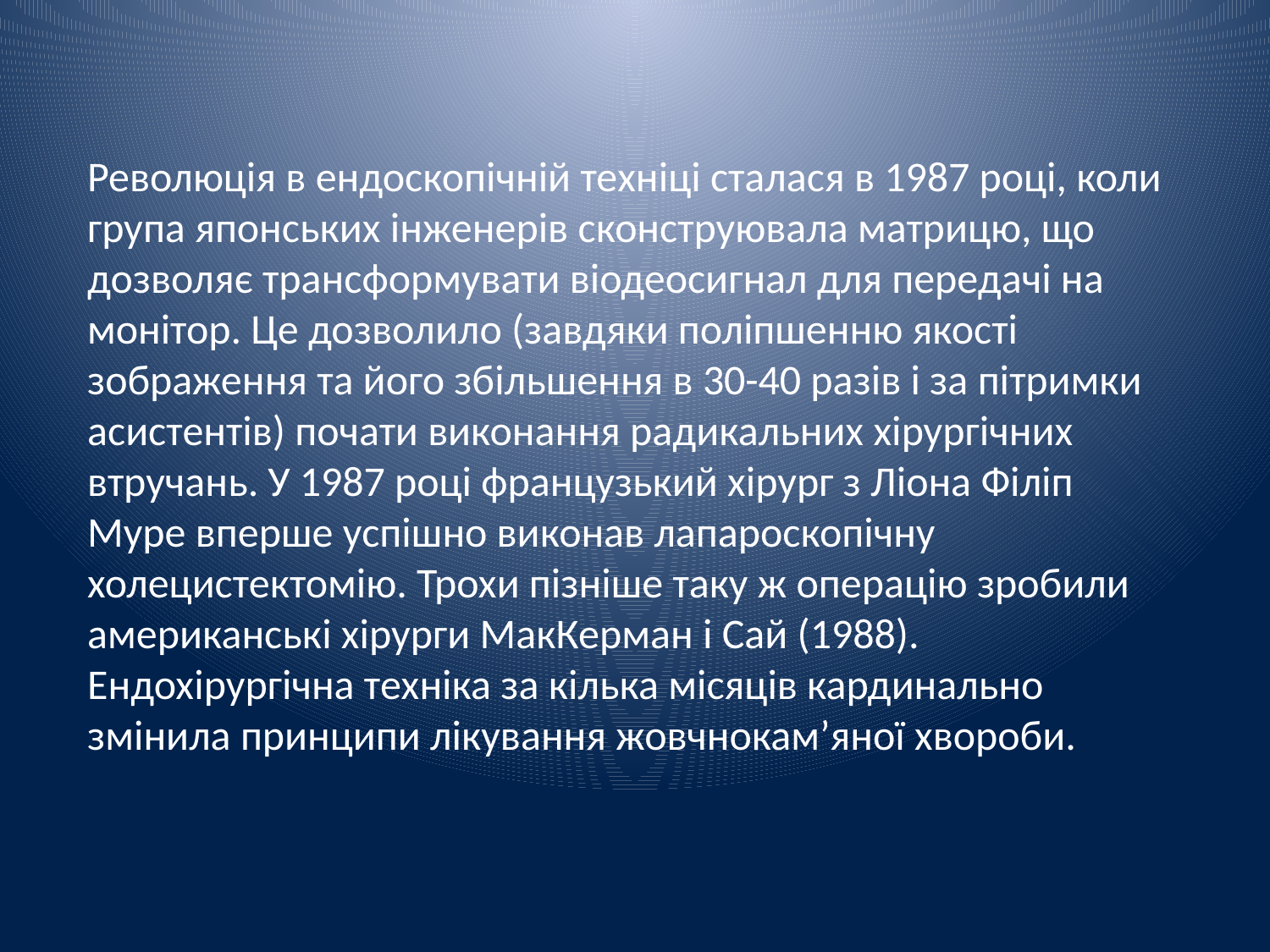

Революція в ендоскопічній техніці сталася в 1987 році, коли група японських інженерів сконструювала матрицю, що дозволяє трансформувати віодеосигнал для передачі на монітор. Це дозволило (завдяки поліпшенню якості зображення та його збільшення в 30-40 разів і за пітримки асистентів) почати виконання радикальних хірургічних втручань. У 1987 році французький хірург з Ліона Філіп Муре вперше успішно виконав лапароскопічну холецистектомію. Трохи пізніше таку ж операцію зробили американські хірурги МакКерман і Сай (1988). Ендохірургічна техніка за кілька місяців кардинально змінила принципи лікування жовчнокам’яної хвороби.